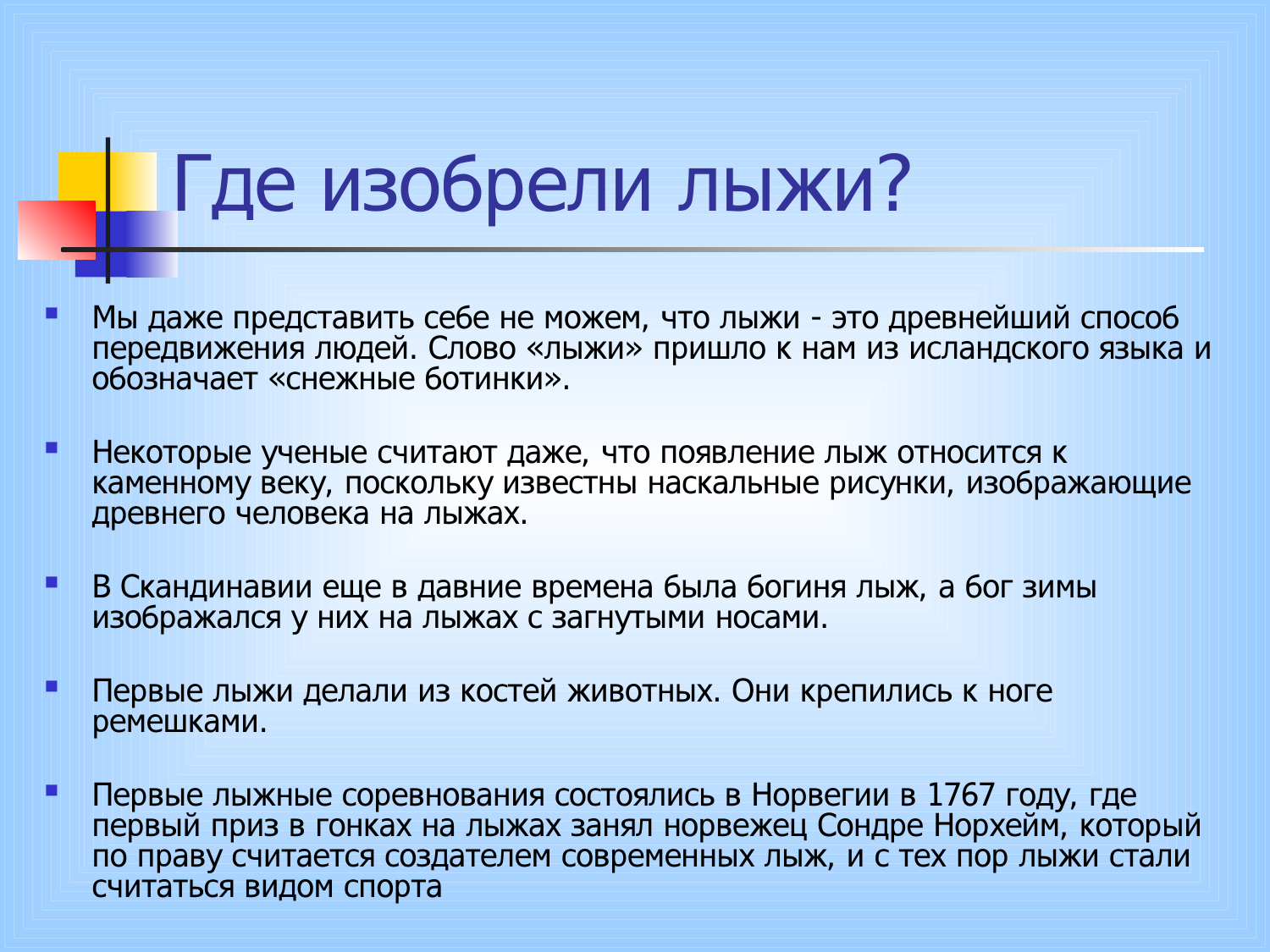

# Где изобрели лыжи?

Мы даже представить себе не можем, что лыжи - это древнейший способ передвижения людей. Слово «лыжи» пришло к нам из исландского языка и обозначает «снежные ботинки».

Некоторые ученые считают даже, что появление лыж относится к каменному веку, поскольку известны наскальные рисунки, изображающие древнего человека на лыжах.

В Скандинавии еще в давние времена была богиня лыж, а бог зимы изображался у них на лыжах с загнутыми носами.

Первые лыжи делали из костей животных. Они крепились к ноге ремешками.

Первые лыжные соревнования состоялись в Норвегии в 1767 году, где первый приз в гонках на лыжах занял норвежец Сондре Норхейм, который по праву считается создателем современных лыж, и с тех пор лыжи стали считаться видом спорта